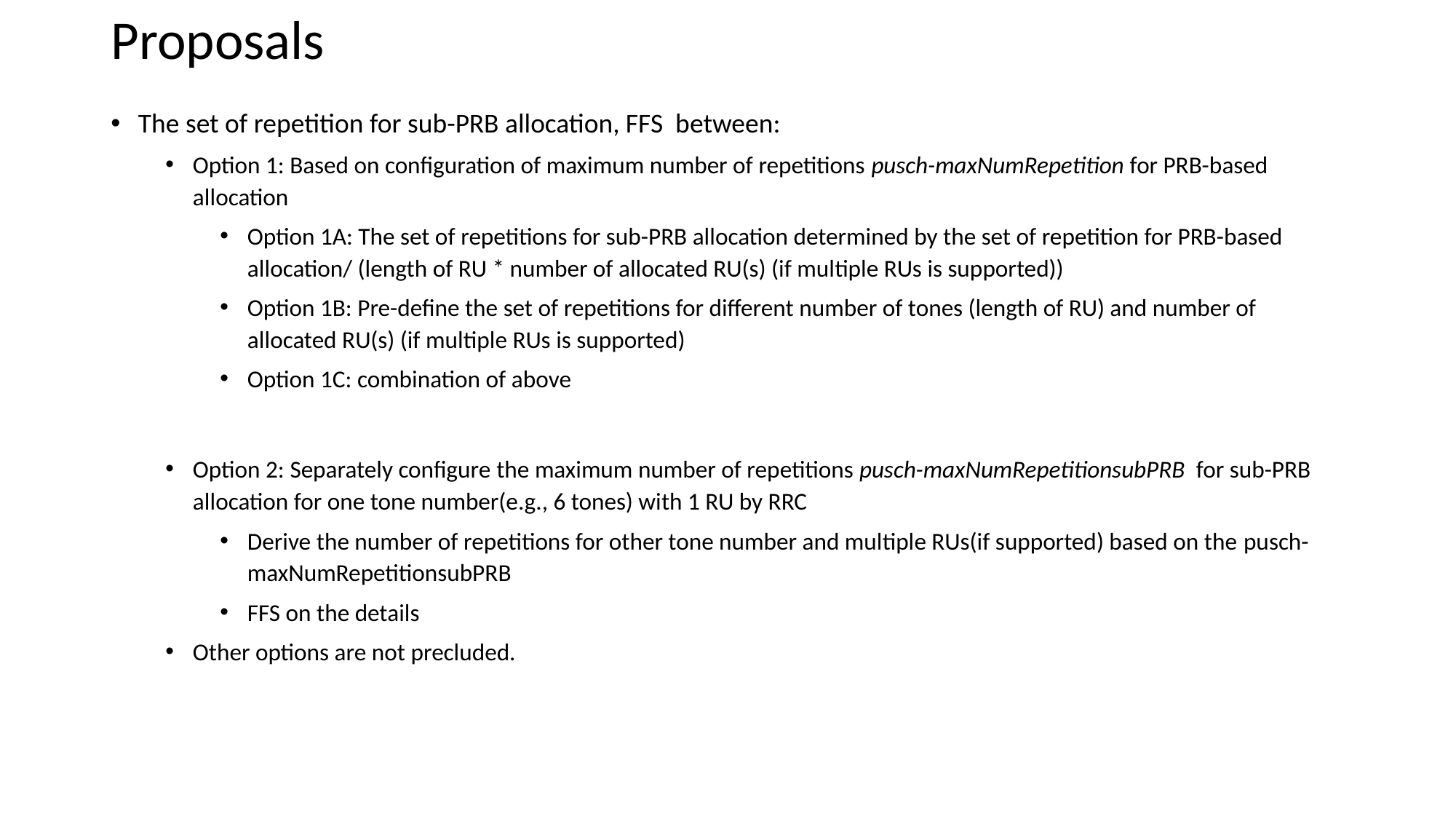

# Proposals
The set of repetition for sub-PRB allocation, FFS  between:
Option 1: Based on configuration of maximum number of repetitions pusch-maxNumRepetition for PRB-based allocation
Option 1A: The set of repetitions for sub-PRB allocation determined by the set of repetition for PRB-based allocation/ (length of RU * number of allocated RU(s) (if multiple RUs is supported))
Option 1B: Pre-define the set of repetitions for different number of tones (length of RU) and number of allocated RU(s) (if multiple RUs is supported)
Option 1C: combination of above

Option 2: Separately configure the maximum number of repetitions pusch-maxNumRepetitionsubPRB  for sub-PRB allocation for one tone number(e.g., 6 tones) with 1 RU by RRC
Derive the number of repetitions for other tone number and multiple RUs(if supported) based on the pusch-maxNumRepetitionsubPRB
FFS on the details
Other options are not precluded.